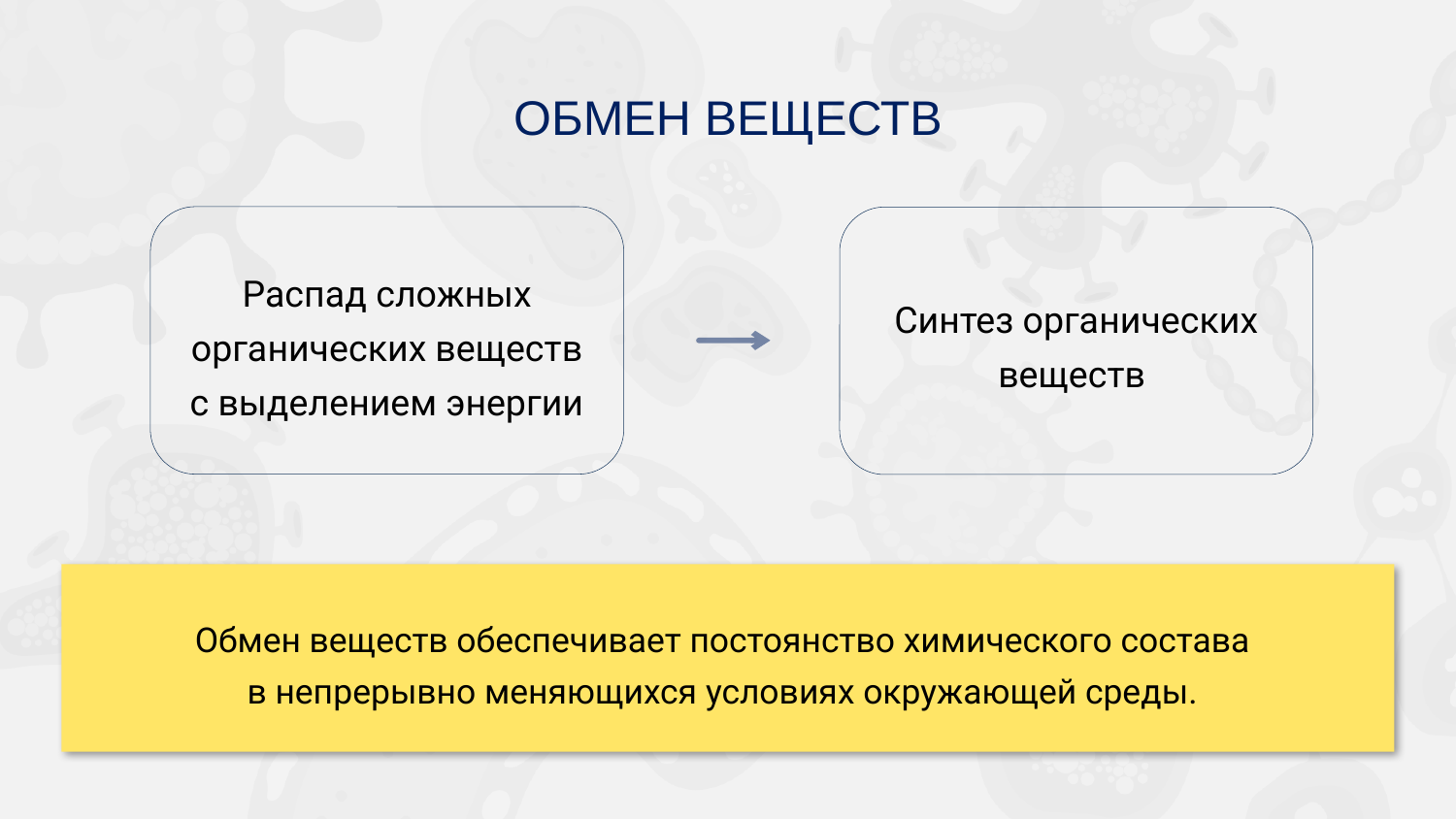

ОБМЕН ВЕЩЕСТВ

Распад сложных органических веществ с выделением энергии
Синтез органических веществ

Обмен веществ обеспечивает постоянство химического состава
в непрерывно меняющихся условиях окружающей среды.